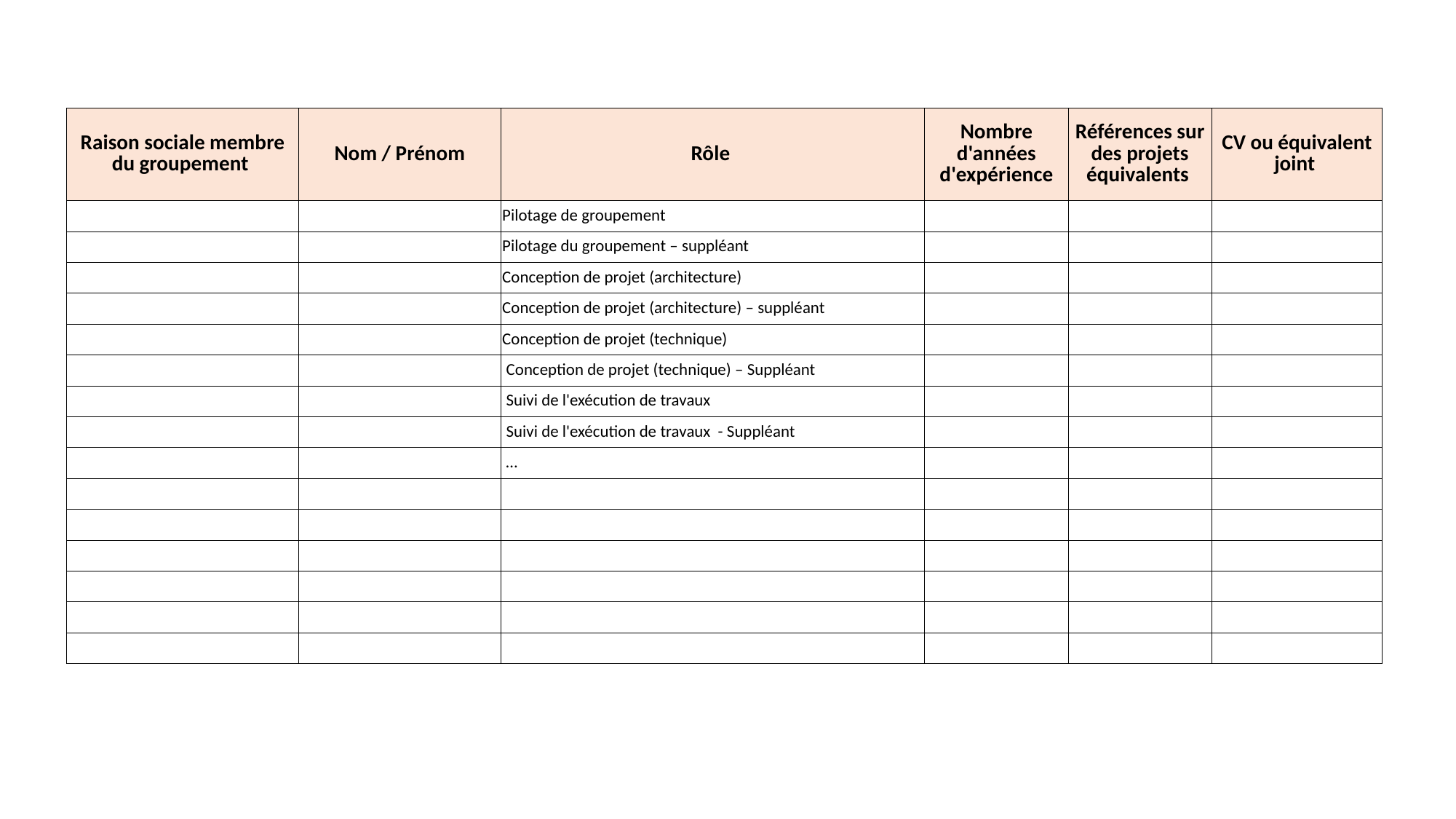

| Raison sociale membre du groupement | Nom / Prénom | Rôle | Nombre d'années d'expérience | Références sur des projets équivalents | CV ou équivalent joint |
| --- | --- | --- | --- | --- | --- |
|  |  | Pilotage de groupement |  |  |  |
|  |  | Pilotage du groupement – suppléant |  |  |  |
|  |  | Conception de projet (architecture) |  |  |  |
|  |  | Conception de projet (architecture) – suppléant |  |  |  |
|  |  | Conception de projet (technique) |  |  |  |
|  |  | Conception de projet (technique) – Suppléant |  |  |  |
|  |  | Suivi de l'exécution de travaux |  |  |  |
|  |  | Suivi de l'exécution de travaux - Suppléant |  |  |  |
|  |  | … |  |  |  |
|  |  |  |  |  |  |
|  |  |  |  |  |  |
|  |  |  |  |  |  |
|  |  |  |  |  |  |
|  |  |  |  |  |  |
|  |  |  |  |  |  |